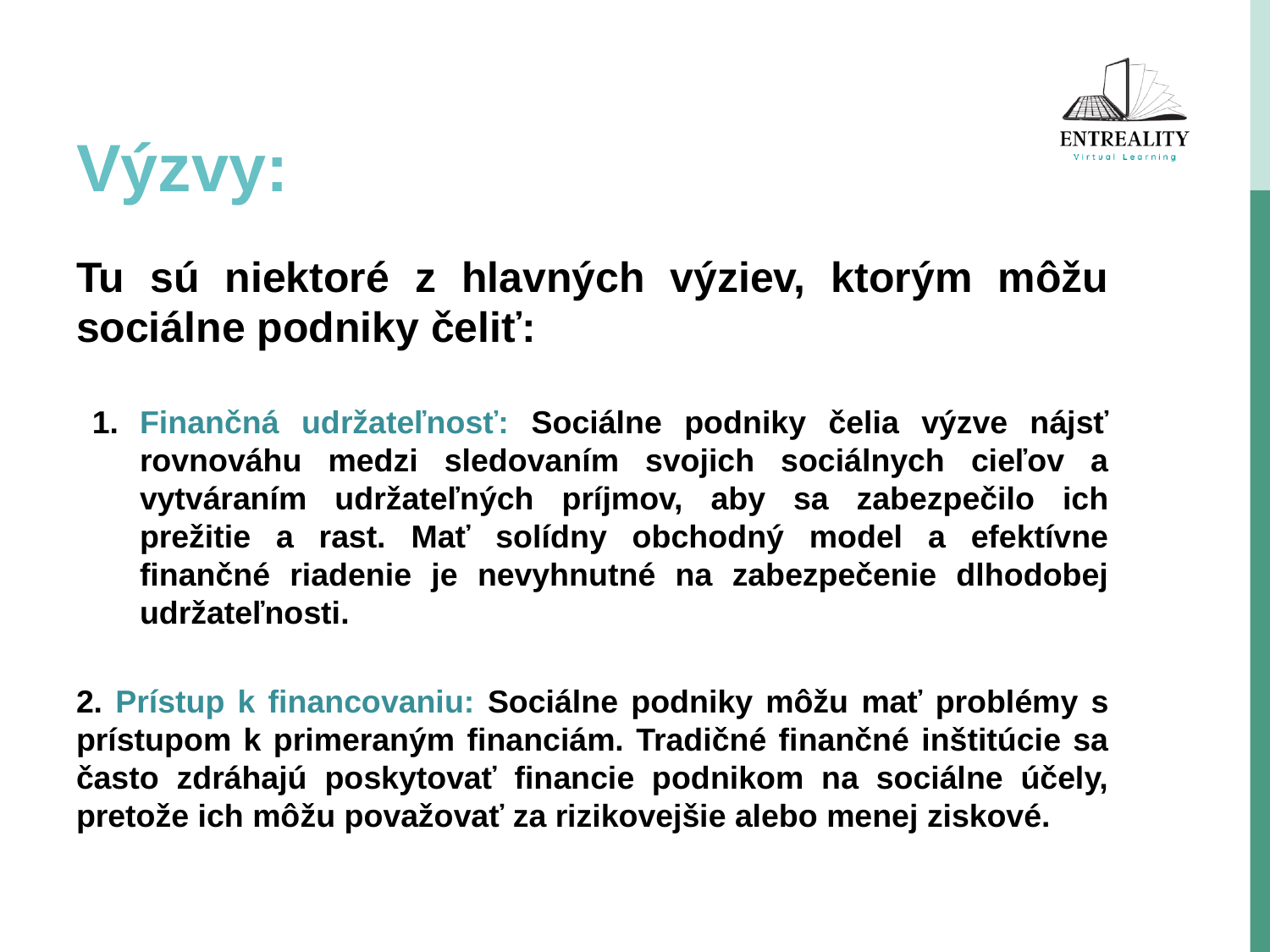

# Výzvy:
Tu sú niektoré z hlavných výziev, ktorým môžu sociálne podniky čeliť:

Finančná udržateľnosť: Sociálne podniky čelia výzve nájsť rovnováhu medzi sledovaním svojich sociálnych cieľov a vytváraním udržateľných príjmov, aby sa zabezpečilo ich prežitie a rast. Mať solídny obchodný model a efektívne finančné riadenie je nevyhnutné na zabezpečenie dlhodobej udržateľnosti.

2. Prístup k financovaniu: Sociálne podniky môžu mať problémy s prístupom k primeraným financiám. Tradičné finančné inštitúcie sa často zdráhajú poskytovať financie podnikom na sociálne účely, pretože ich môžu považovať za rizikovejšie alebo menej ziskové.